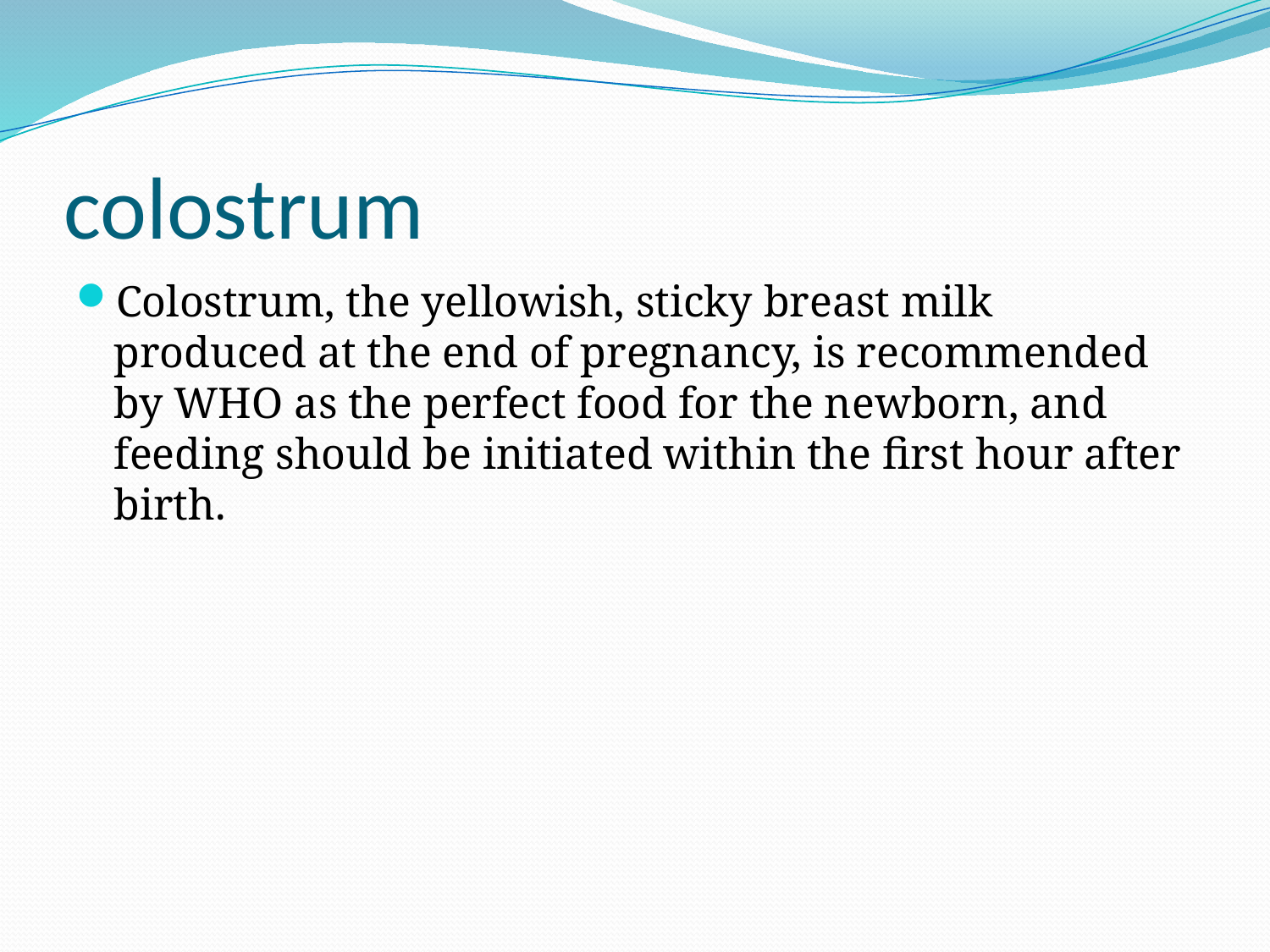

# colostrum
Colostrum, the yellowish, sticky breast milk produced at the end of pregnancy, is recommended by WHO as the perfect food for the newborn, and feeding should be initiated within the first hour after birth.